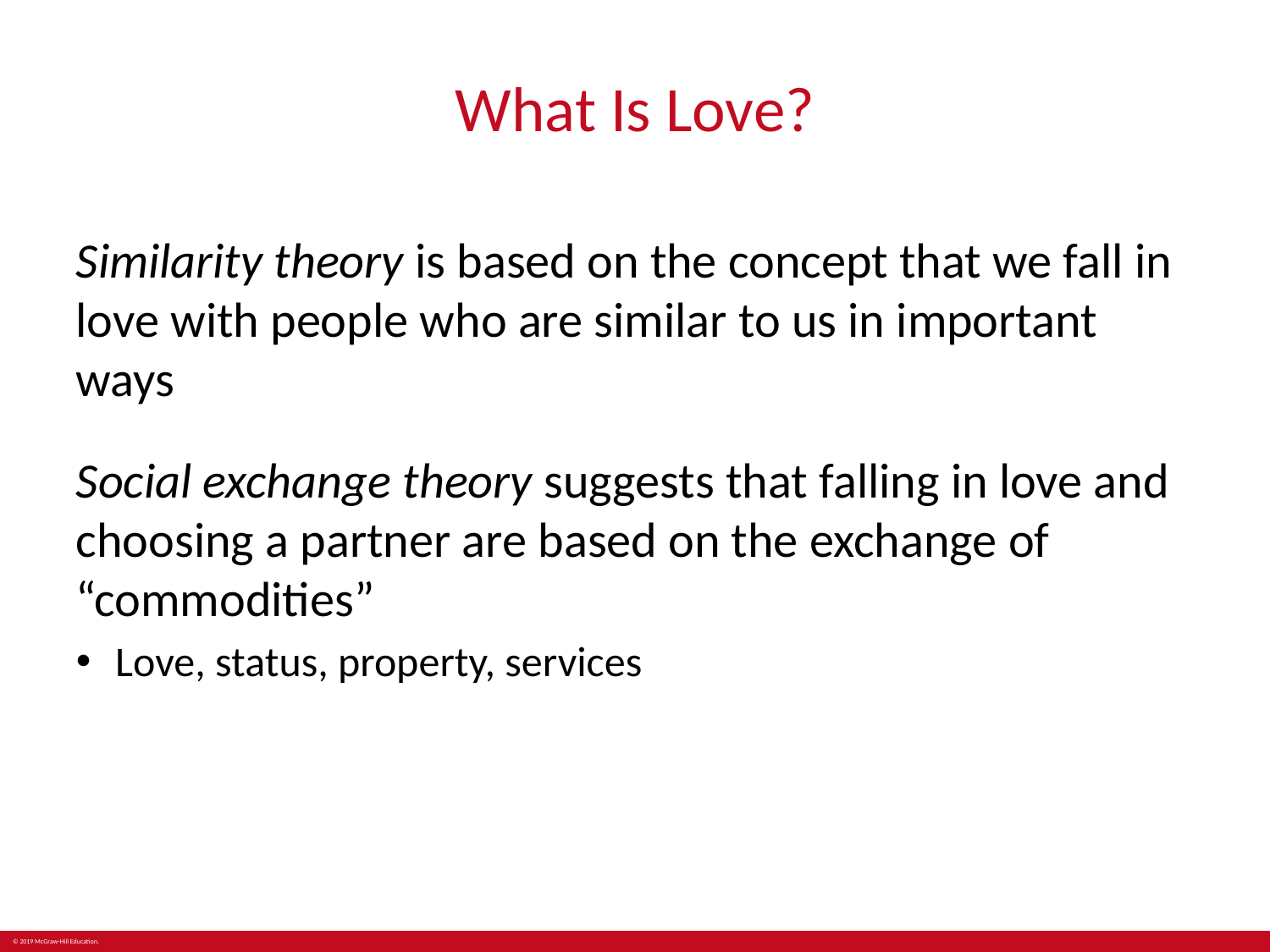

# What Is Love?
Similarity theory is based on the concept that we fall in love with people who are similar to us in important ways
Social exchange theory suggests that falling in love and choosing a partner are based on the exchange of “commodities”
Love, status, property, services